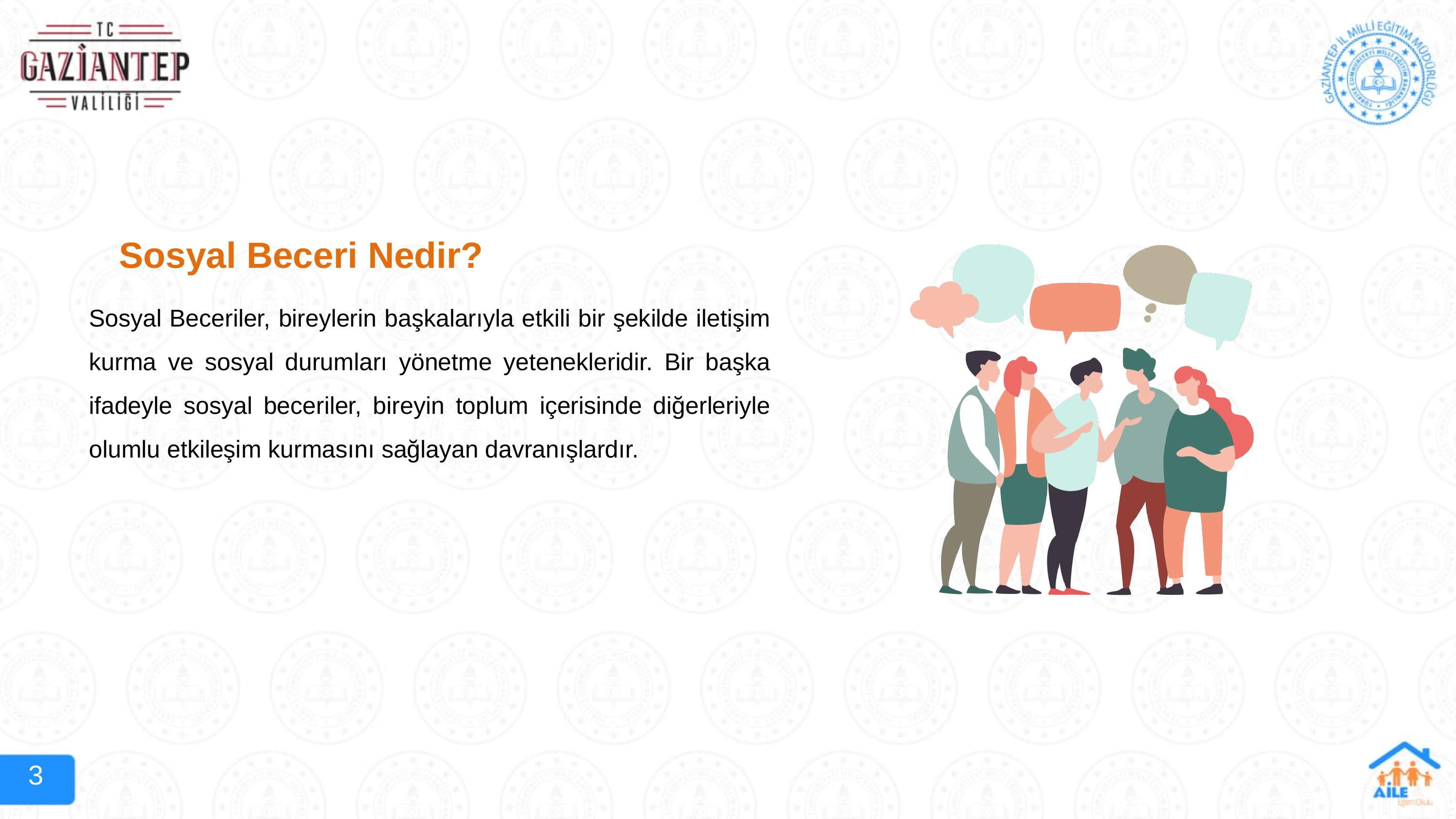

Sosyal Beceri Nedir?

Sosyal Beceriler, bireylerin başkalarıyla etkili bir şekilde iletişim kurma ve sosyal durumları yönetme yetenekleridir. Bir başka ifadeyle sosyal beceriler, bireyin toplum içerisinde diğerleriyle olumlu etkileşim kurmasını sağlayan davranışlardır.
3